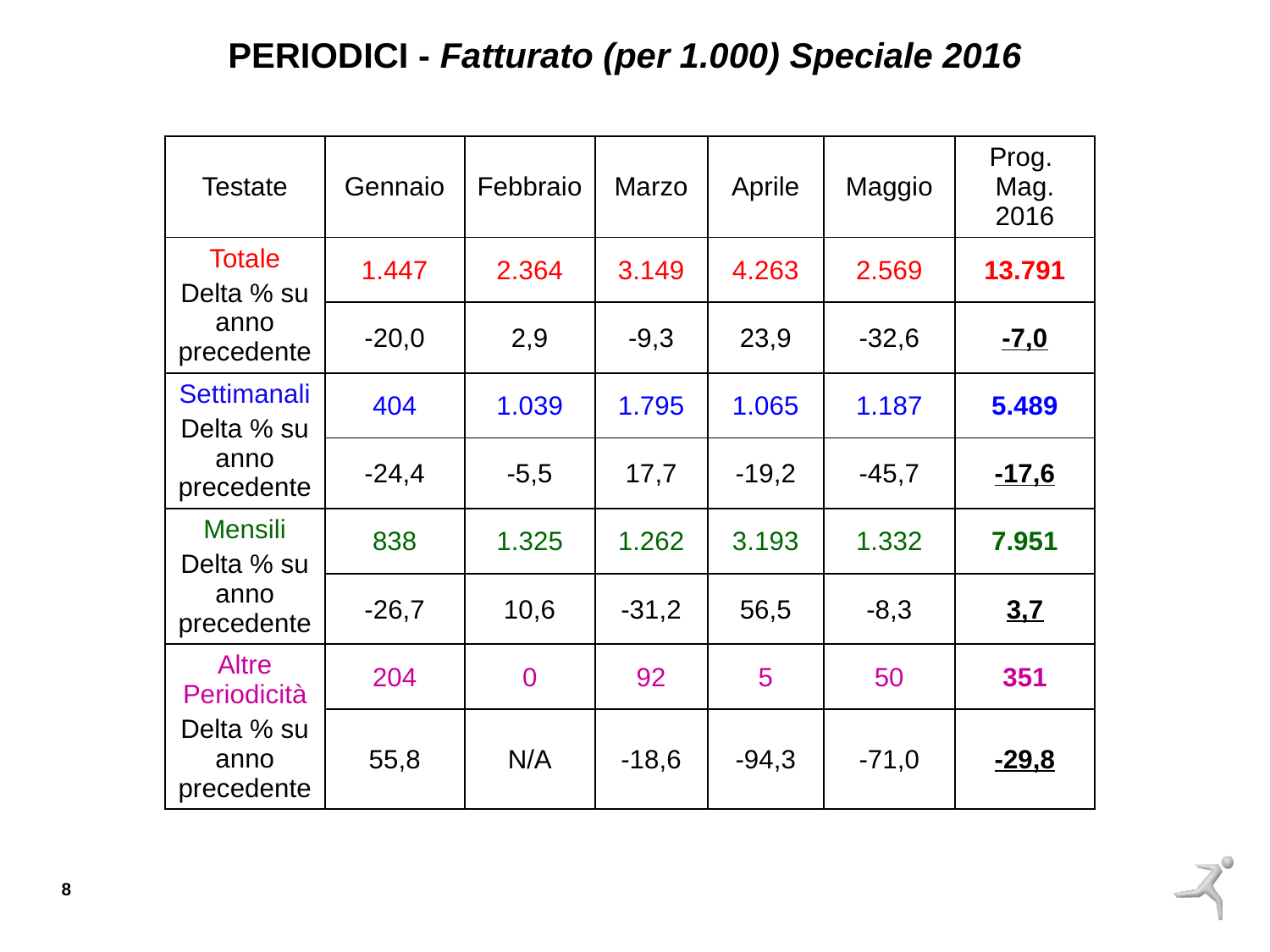

PERIODICI - Fatturato (per 1.000) Speciale 2016

| Testate | Gennaio | Febbraio | Marzo | Aprile | Maggio | Prog. Mag. 2016 |
| --- | --- | --- | --- | --- | --- | --- |
| Totale Delta % su anno precedente | 1.447 | 2.364 | 3.149 | 4.263 | 2.569 | 13.791 |
|  | -20,0 | 2,9 | -9,3 | 23,9 | -32,6 | -7,0 |
| Settimanali Delta % su anno precedente | 404 | 1.039 | 1.795 | 1.065 | 1.187 | 5.489 |
|  | -24,4 | -5,5 | 17,7 | -19,2 | -45,7 | -17,6 |
| Mensili Delta % su anno precedente | 838 | 1.325 | 1.262 | 3.193 | 1.332 | 7.951 |
|  | -26,7 | 10,6 | -31,2 | 56,5 | -8,3 | 3,7 |
| Altre Periodicità Delta % su anno precedente | 204 | 0 | 92 | 5 | 50 | 351 |
|  | 55,8 | N/A | -18,6 | -94,3 | -71,0 | -29,8 |